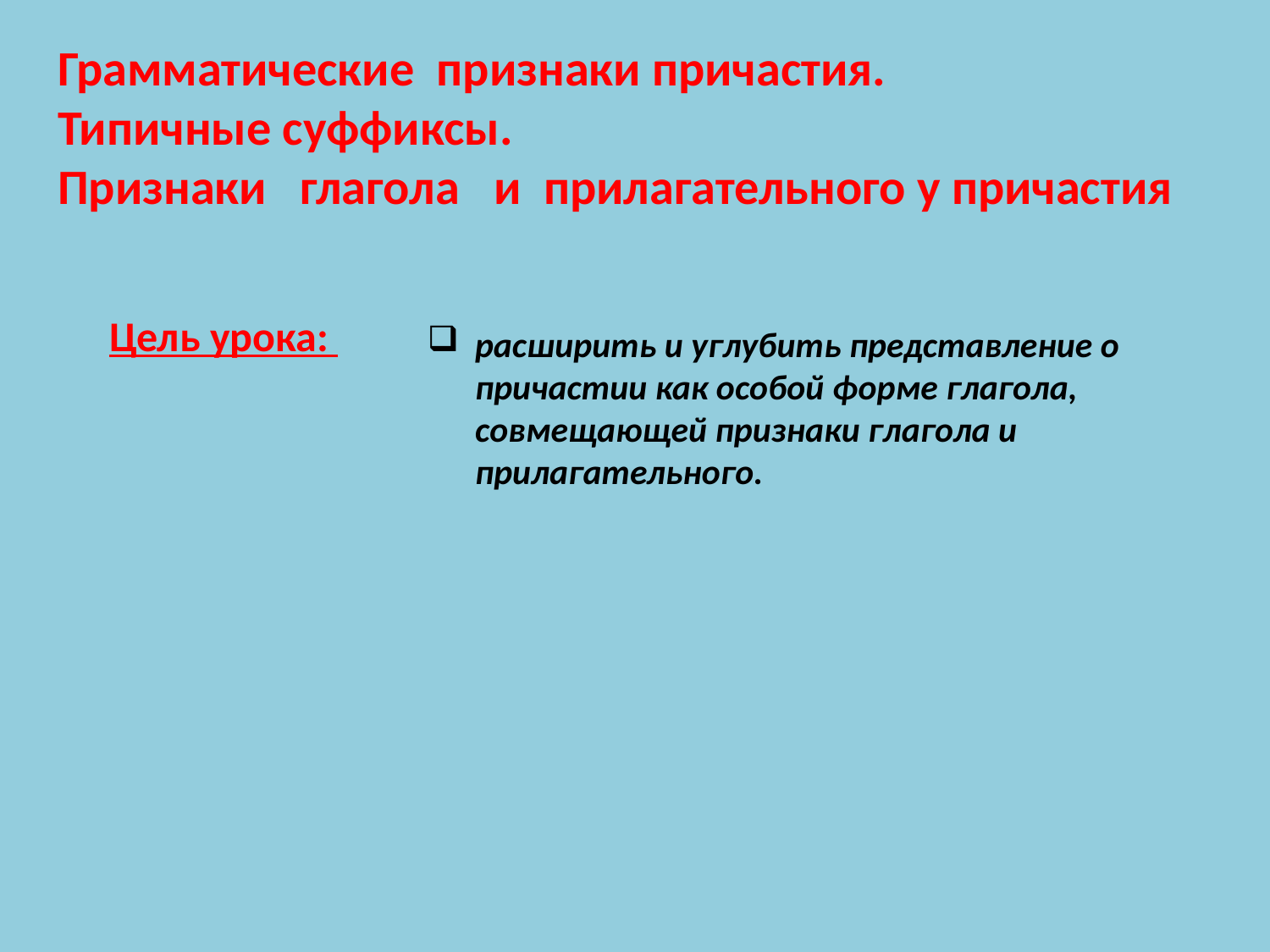

# Грамматические  признаки причастия. Типичные суффиксы. Признаки   глагола   и  прилагательного у причастия
Цель урока:
расширить и углубить представление о причастии как особой форме глагола, совмещающей признаки глагола и прилагательного.